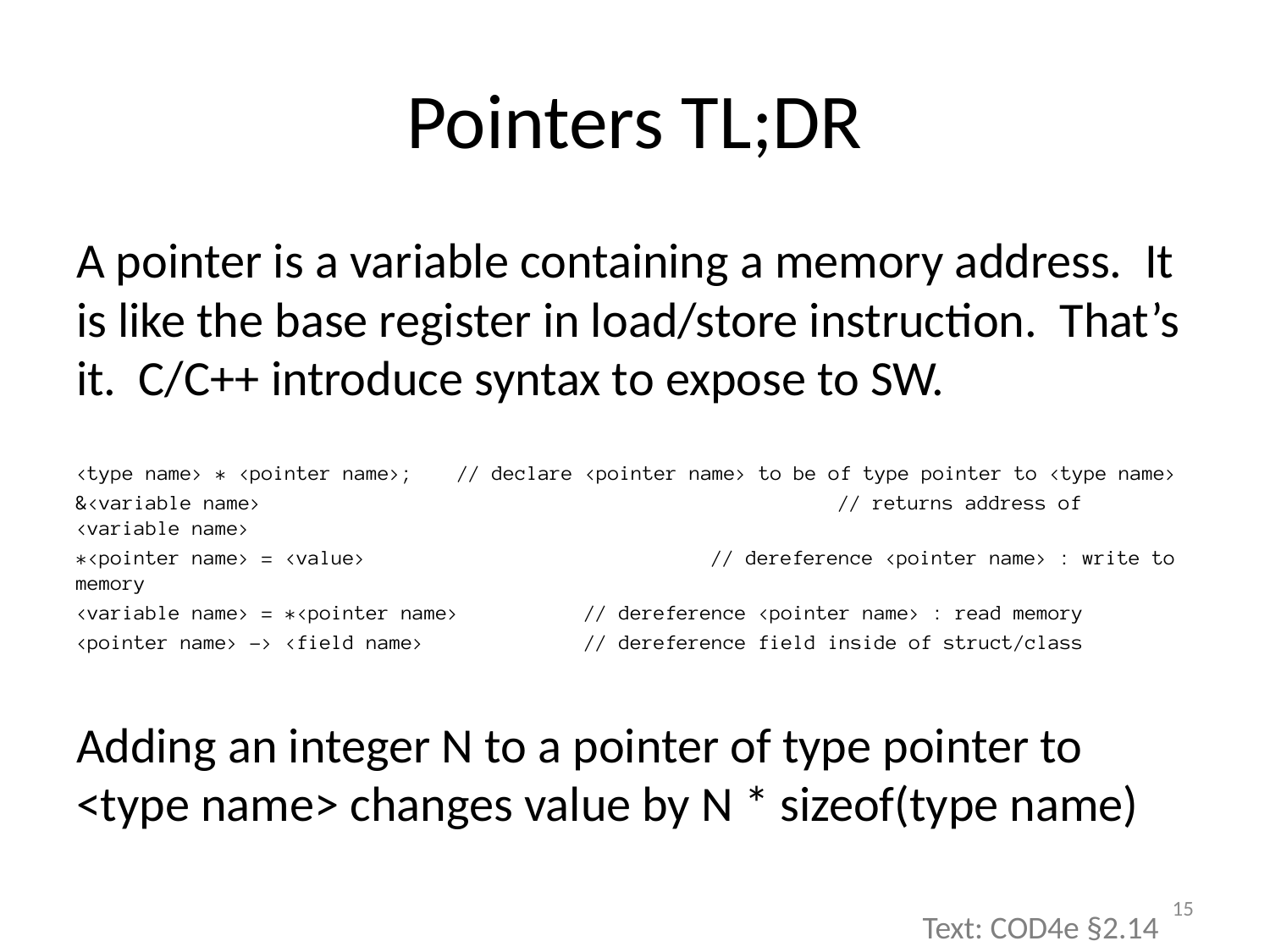

# Pointers TL;DR
A pointer is a variable containing a memory address.  It is like the base register in load/store instruction.  That’s it.  C/C++ introduce syntax to expose to SW.

<type name> * <pointer name>;  	// declare <pointer name> to be of type pointer to <type name>
&<variable name>		 			// returns address of <variable name>
*<pointer name> = <value>			// dereference <pointer name> : write to memory
<variable name> = *<pointer name>   	// dereference <pointer name> : read memory
<pointer name> -> <field name>	 	// dereference field inside of struct/class

Adding an integer N to a pointer of type pointer to <type name> changes value by N * sizeof(type name)
15
Text: COD4e §2.14